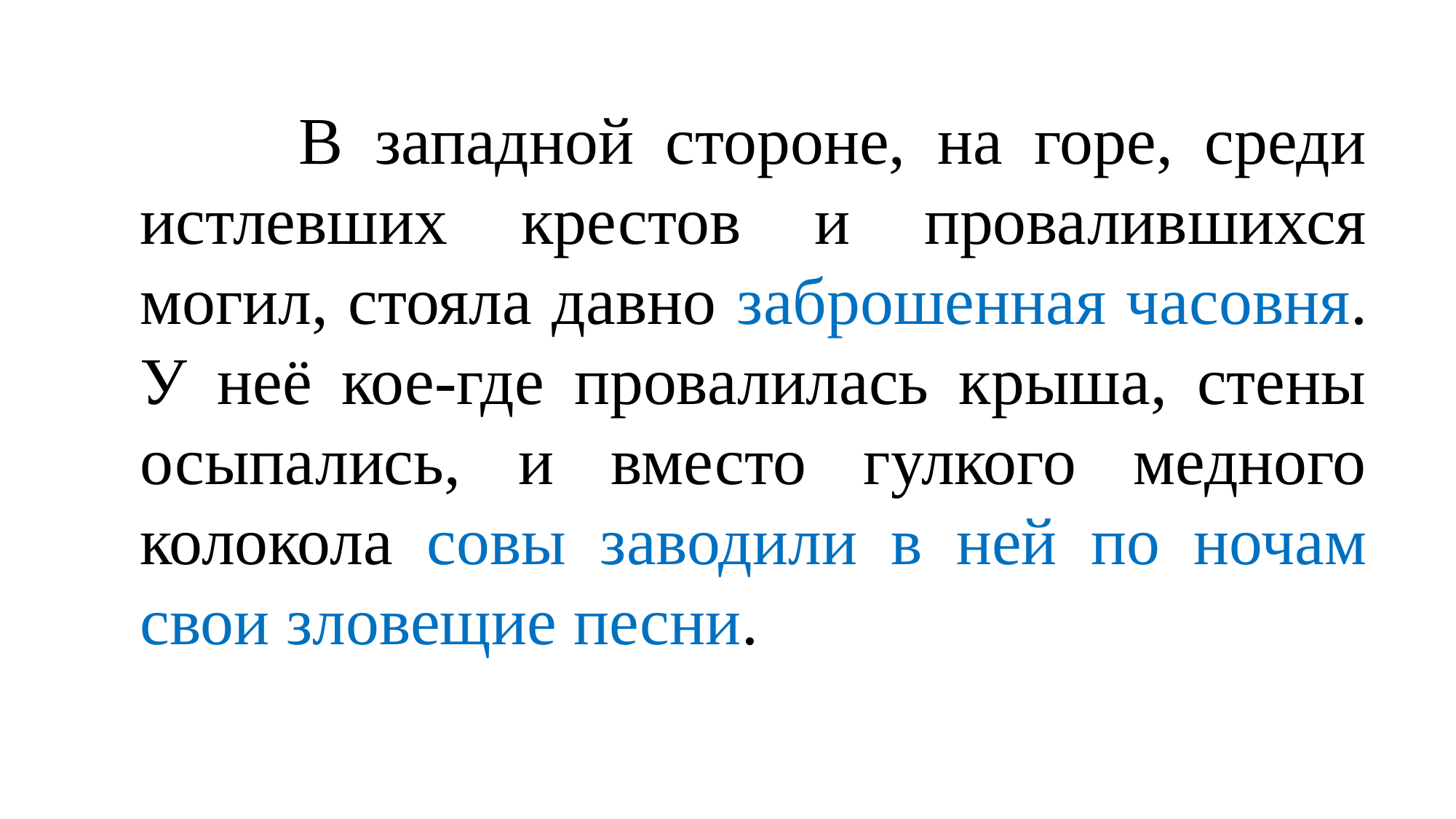

В западной стороне, на горе, среди истлевших крестов и провалившихся могил, стояла давно заброшенная часовня. У неё кое-где провалилась крыша, стены осыпались, и вместо гулкого медного колокола совы заводили в ней по ночам свои зловещие песни.